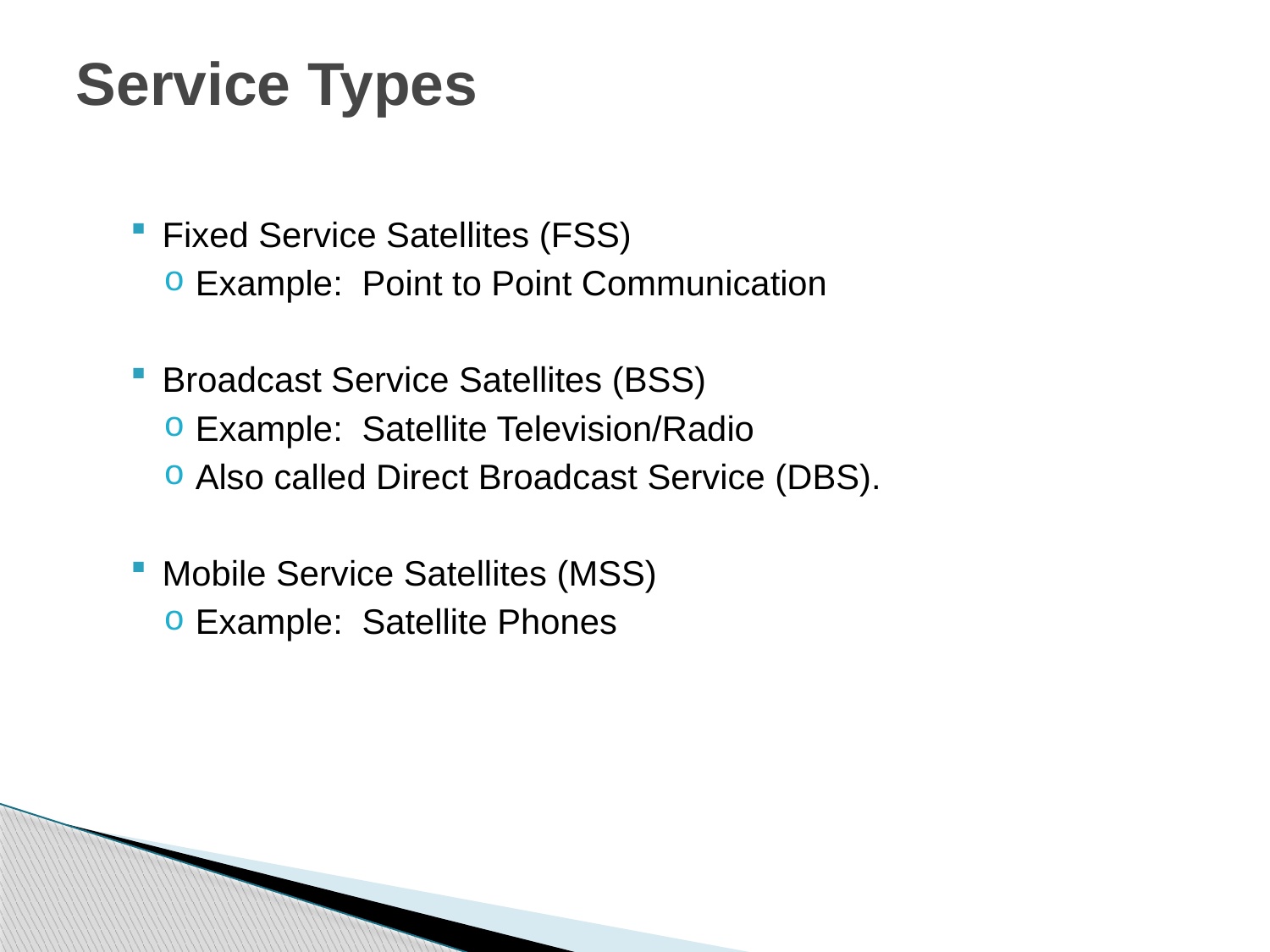

# Service Types
Fixed Service Satellites (FSS)
Example:  Point to Point Communication

Broadcast Service Satellites (BSS)
Example:  Satellite Television/Radio
Also called Direct Broadcast Service (DBS).

Mobile Service Satellites (MSS)
Example:  Satellite Phones